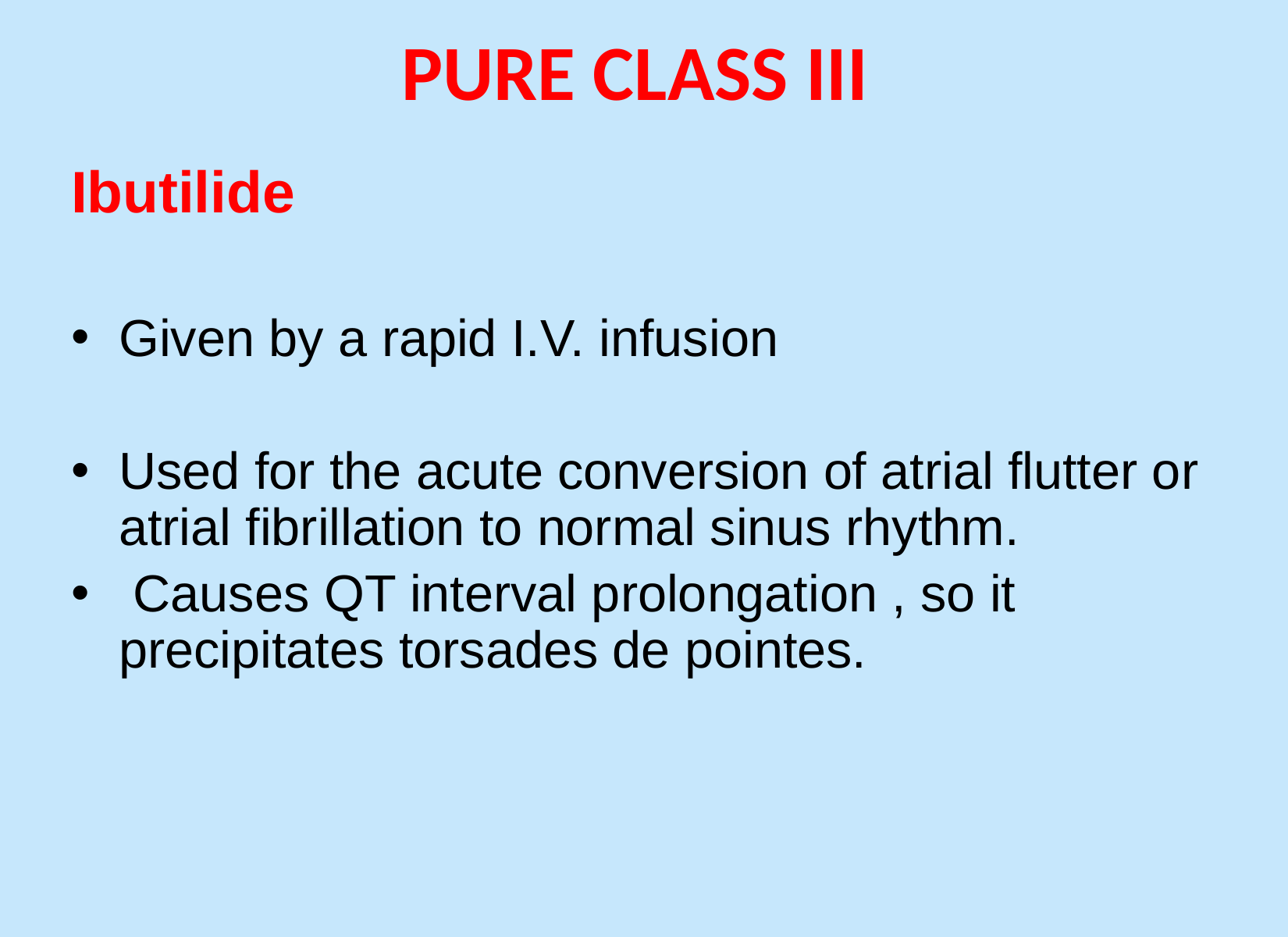

# PURE CLASS III
Ibutilide

Given by a rapid I.V. infusion

Used for the acute conversion of atrial flutter or atrial fibrillation to normal sinus rhythm.
 Causes QT interval prolongation , so it precipitates torsades de pointes.